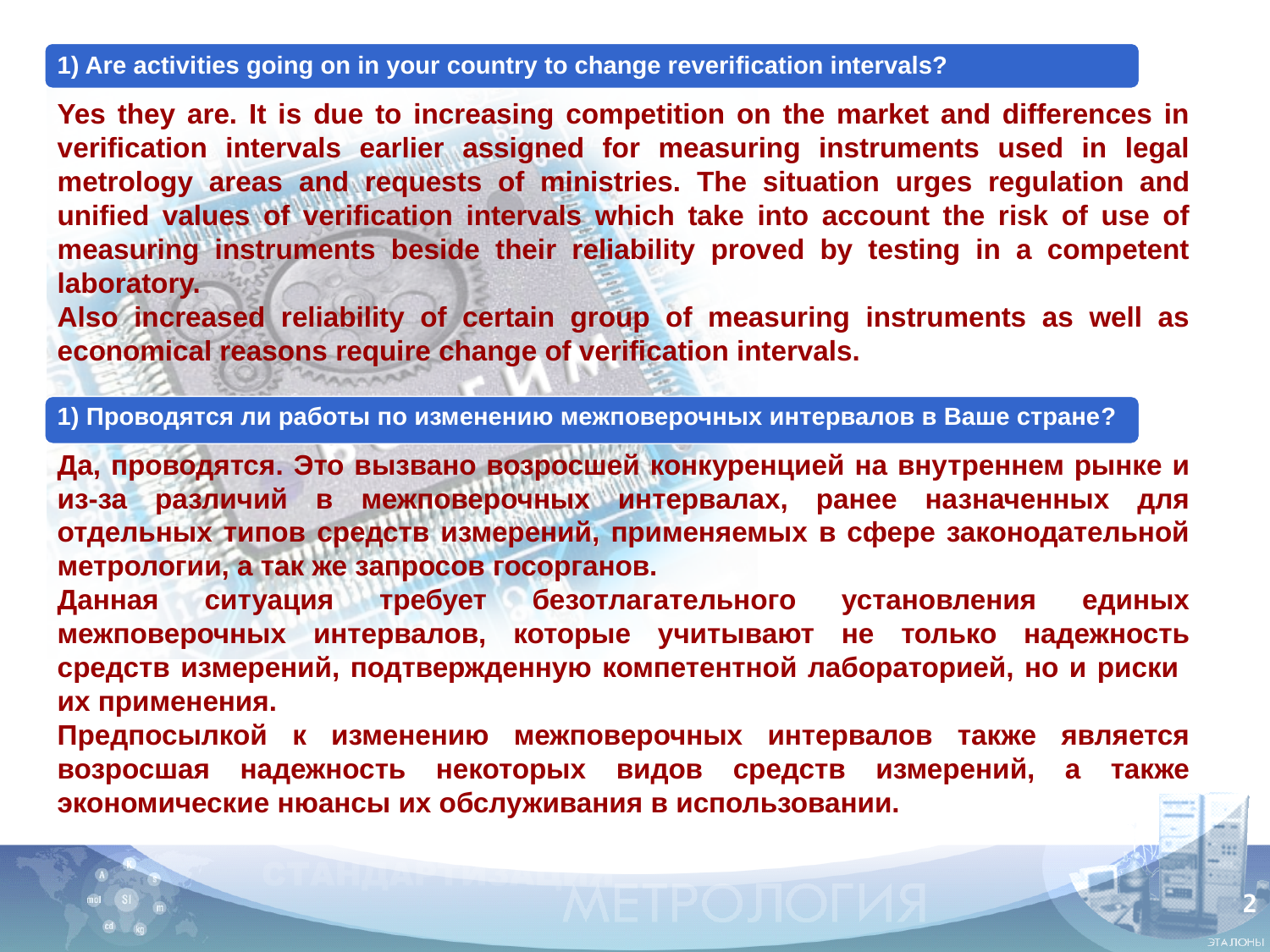

1) Are activities going on in your country to change reverification intervals?

Yes they are. It is due to increasing competition on the market and differences in verification intervals earlier assigned for measuring instruments used in legal metrology areas and requests of ministries. The situation urges regulation and unified values of verification intervals which take into account the risk of use of measuring instruments beside their reliability proved by testing in a competent laboratory.
Also increased reliability of certain group of measuring instruments as well as economical reasons require change of verification intervals.

1) Проводятся ли работы по изменению межповерочных интервалов в Ваше стране?

Да, проводятся. Это вызвано возросшей конкуренцией на внутреннем рынке и из-за различий в межповерочных интервалах, ранее назначенных для отдельных типов средств измерений, применяемых в сфере законодательной метрологии, а так же запросов госорганов.
Данная ситуация требует безотлагательного установления единых межповерочных интервалов, которые учитывают не только надежность средств измерений, подтвержденную компетентной лабораторией, но и риски  их применения.
Предпосылкой к изменению межповерочных интервалов также является возросшая надежность некоторых видов средств измерений, а также экономические нюансы их обслуживания в использовании.